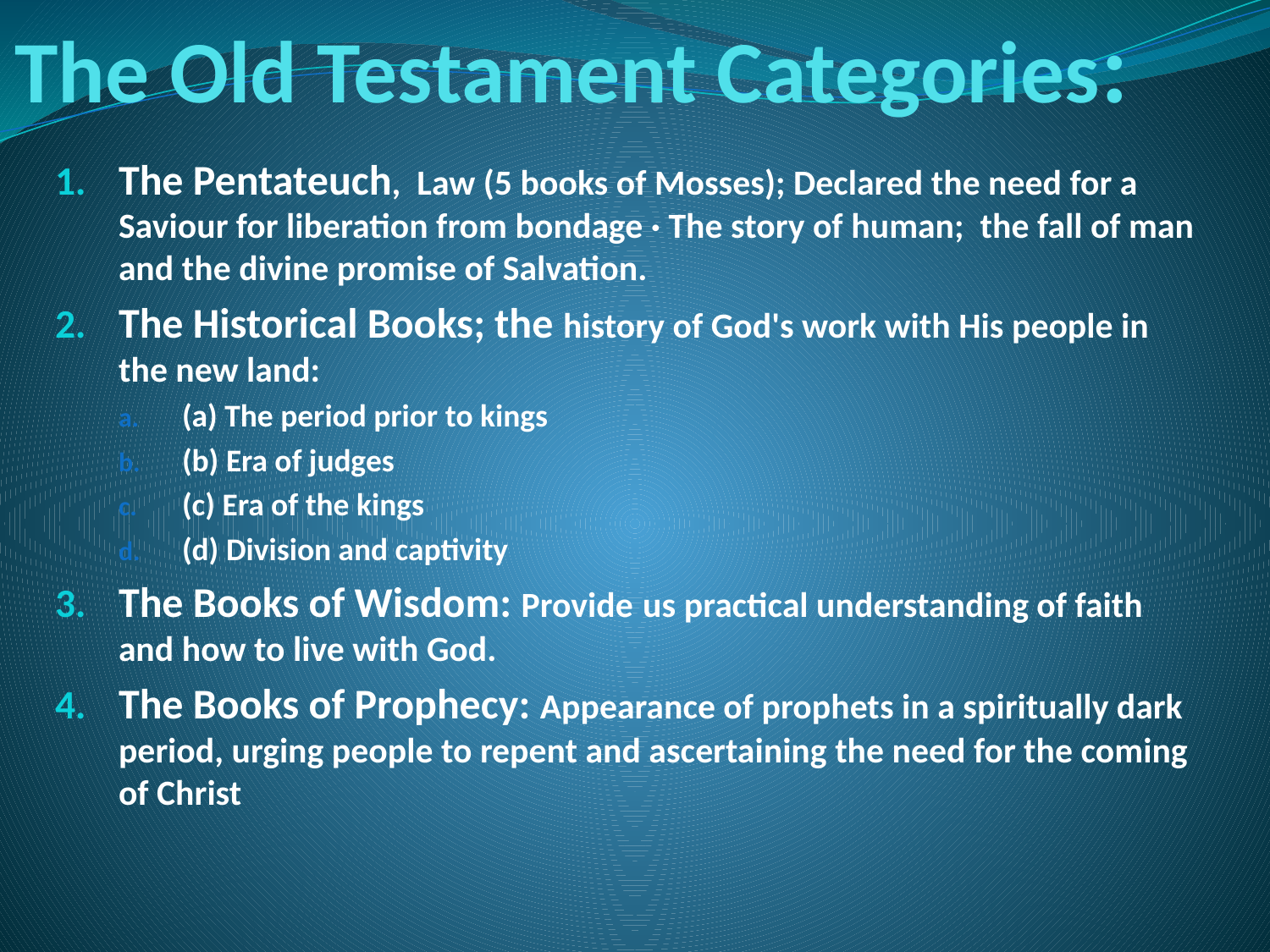

# The Old Testament Categories:
The Pentateuch,  Law (5 books of Mosses); Declared the need for a Saviour for liberation from bondage · The story of human;  the fall of man and the divine promise of Salvation.
The Historical Books; the history of God's work with His people in the new land:
(a) The period prior to kings
(b) Era of judges
(c) Era of the kings
(d) Division and captivity
The Books of Wisdom: Provide us practical understanding of faith and how to live with God.
The Books of Prophecy: Appearance of prophets in a spiritually dark period, urging people to repent and ascertaining the need for the coming of Christ